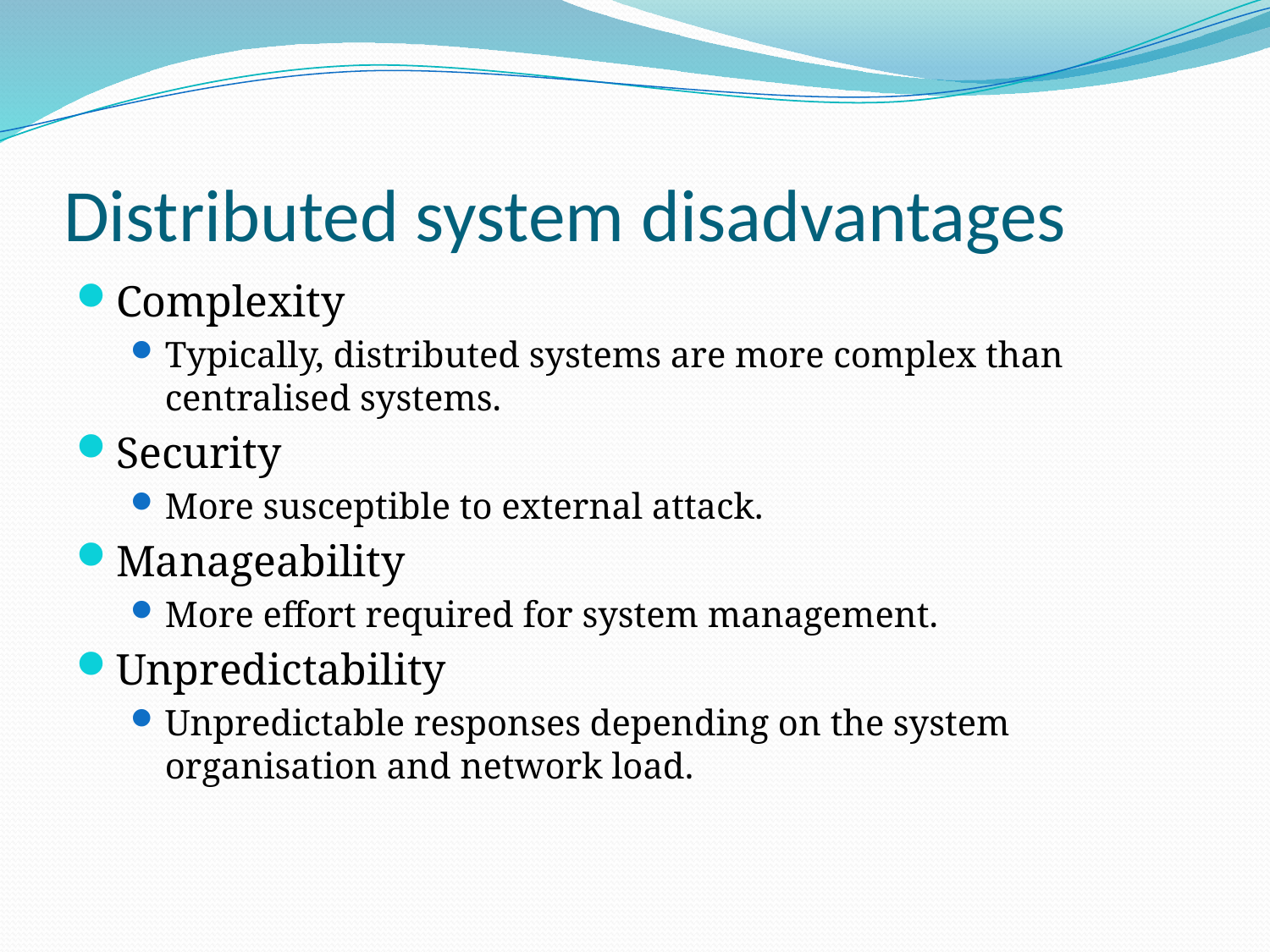

# Distributed system disadvantages
Complexity
Typically, distributed systems are more complex than centralised systems.
Security
More susceptible to external attack.
Manageability
More effort required for system management.
Unpredictability
Unpredictable responses depending on the system organisation and network load.